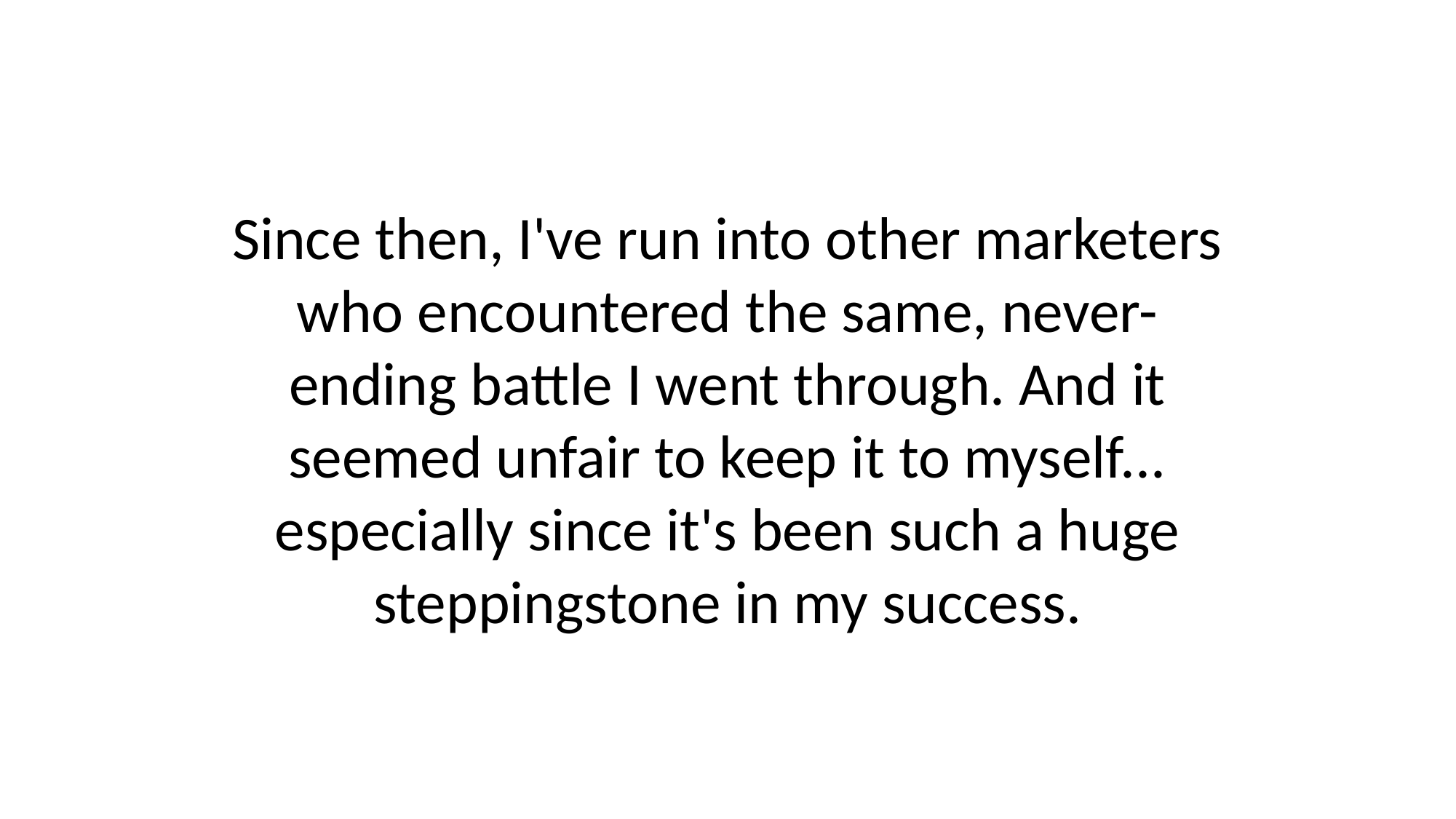

Since then, I've run into other marketers who encountered the same, never-ending battle I went through. And it seemed unfair to keep it to myself... especially since it's been such a huge steppingstone in my success.